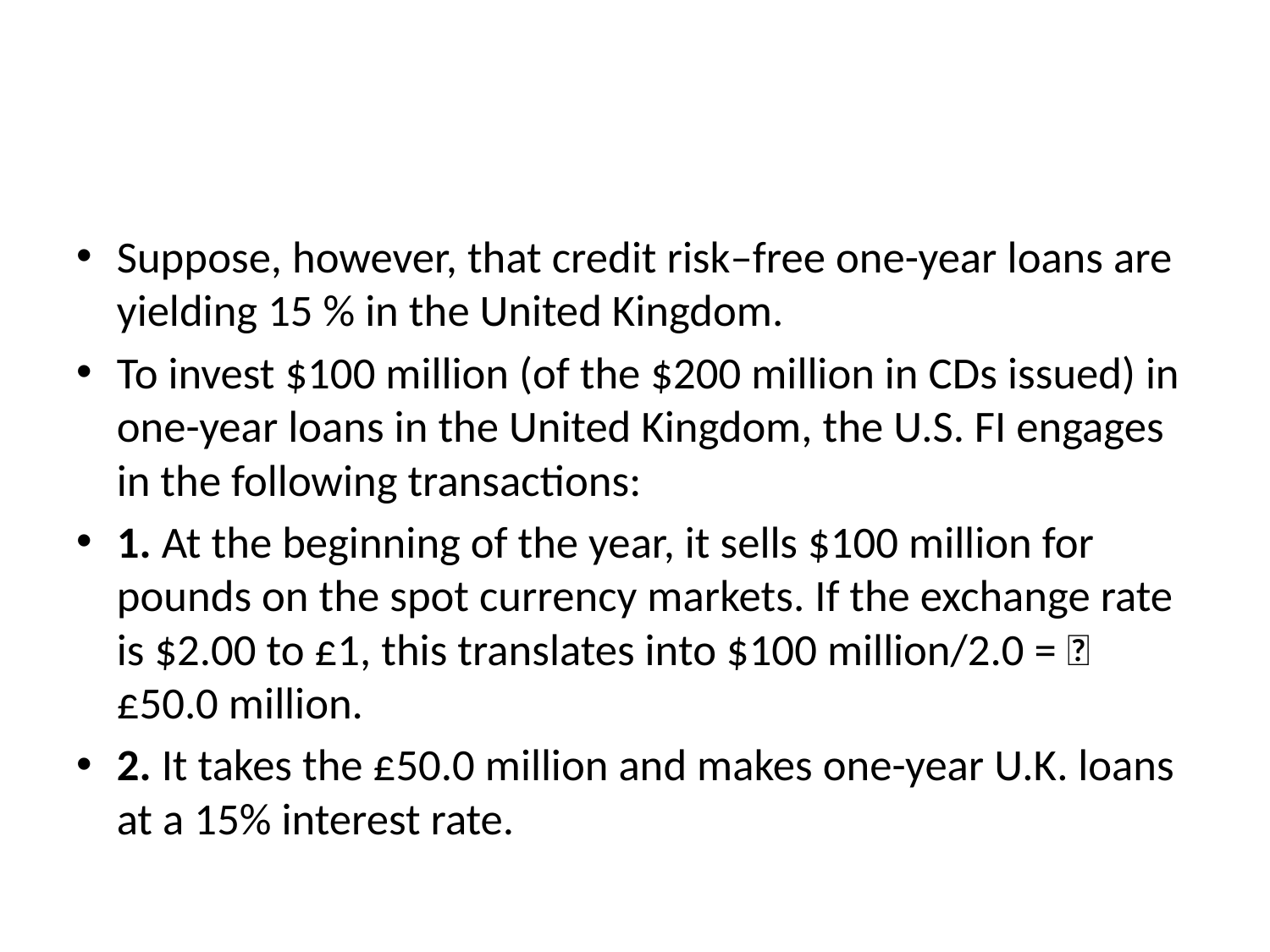

#
Suppose, however, that credit risk–free one-year loans are yielding 15 % in the United Kingdom.
To invest $100 million (of the $200 million in CDs issued) in one-year loans in the United Kingdom, the U.S. FI engages in the following transactions:
1. At the beginning of the year, it sells $100 million for pounds on the spot currency markets. If the exchange rate is $2.00 to £1, this translates into $100 million/2.0 = 􏰁 £50.0 million.
2. It takes the £50.0 million and makes one-year U.K. loans at a 15% interest rate.